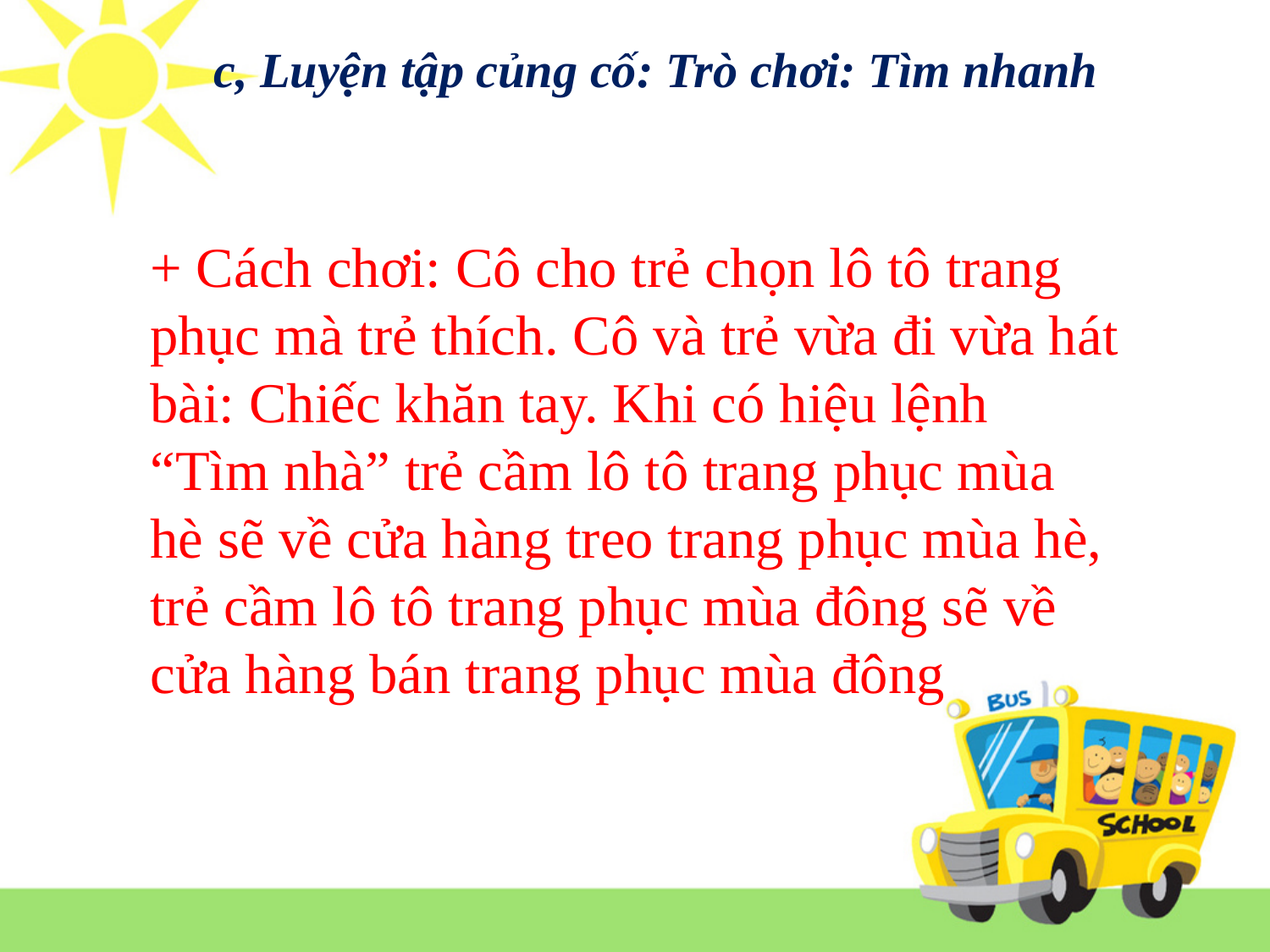

c, Luyện tập củng cố: Trò chơi: Tìm nhanh
+ Cách chơi: Cô cho trẻ chọn lô tô trang phục mà trẻ thích. Cô và trẻ vừa đi vừa hát bài: Chiếc khăn tay. Khi có hiệu lệnh “Tìm nhà” trẻ cầm lô tô trang phục mùa hè sẽ về cửa hàng treo trang phục mùa hè, trẻ cầm lô tô trang phục mùa đông sẽ về cửa hàng bán trang phục mùa đông